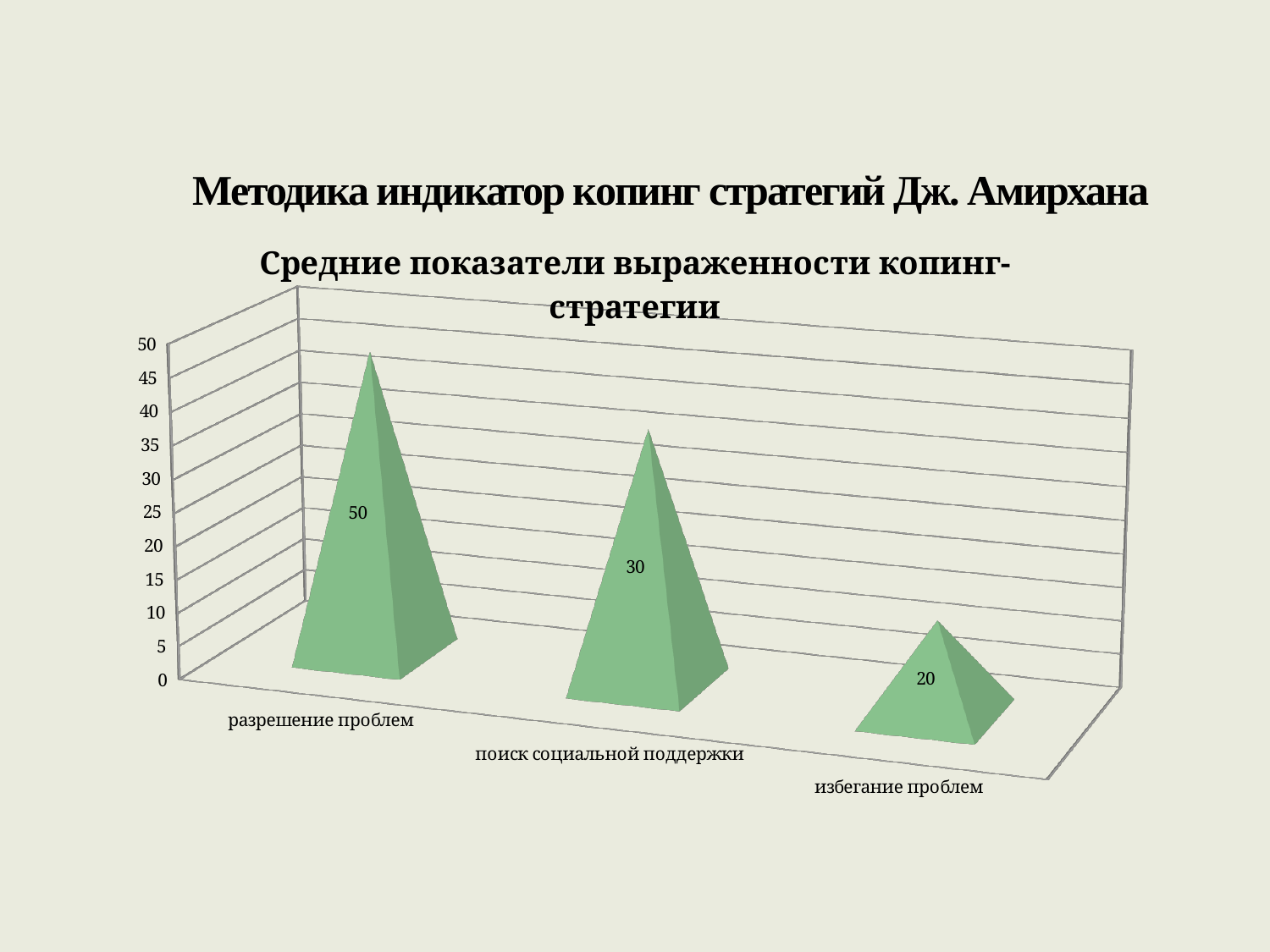

# Методика индикатор копинг стратегий Дж. Амирхана

[unsupported chart]